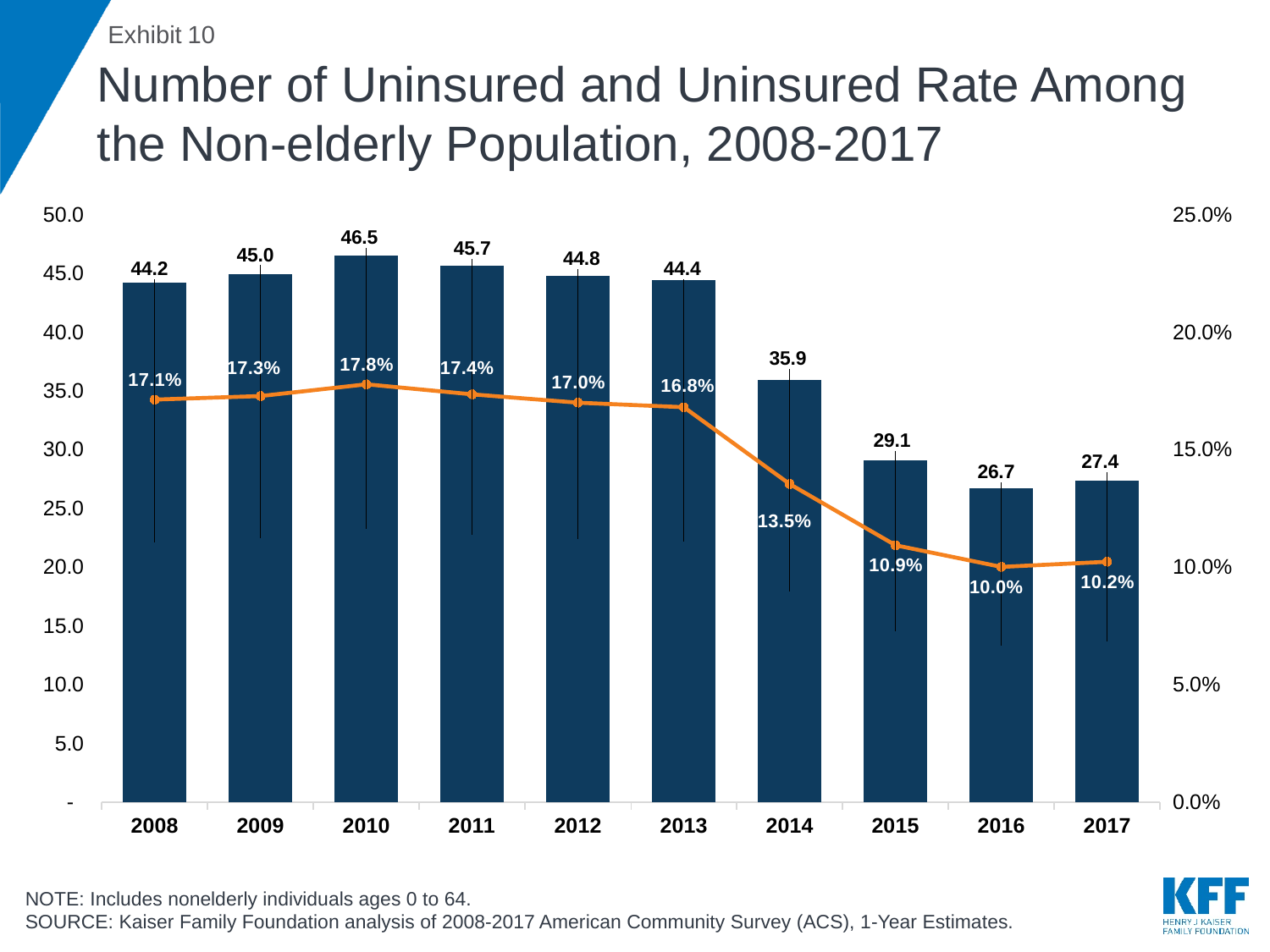

# Number of Uninsured and Uninsured Rate Among the Non-elderly Population, 2008-2017

### Chart

| Category | Column2 | Column1 |
|---|---|---|
| 2008 | 44.2216 | 0.171355597279119 |
| 2009 | 44.9562 | 0.172854892187316 |
| 2010 | 46.5355 | 0.177848246923716 |
| 2011 | 45.6504 | 0.173580783589512 |
| 2012 | 44.815 | 0.170041579802011 |
| 2013 | 44.4064 | 0.168109394020213 |
| 2014 | 35.9232 | 0.135404678534461 |
| 2015 | 29.1176 | 0.109317054713341 |
| 2016 | 26.6846 | 0.100111848033709 |
| 2017 | 27.3694 | 0.102301353646897 |
NOTE: Includes nonelderly individuals ages 0 to 64.
SOURCE: Kaiser Family Foundation analysis of 2008-2017 American Community Survey (ACS), 1-Year Estimates.